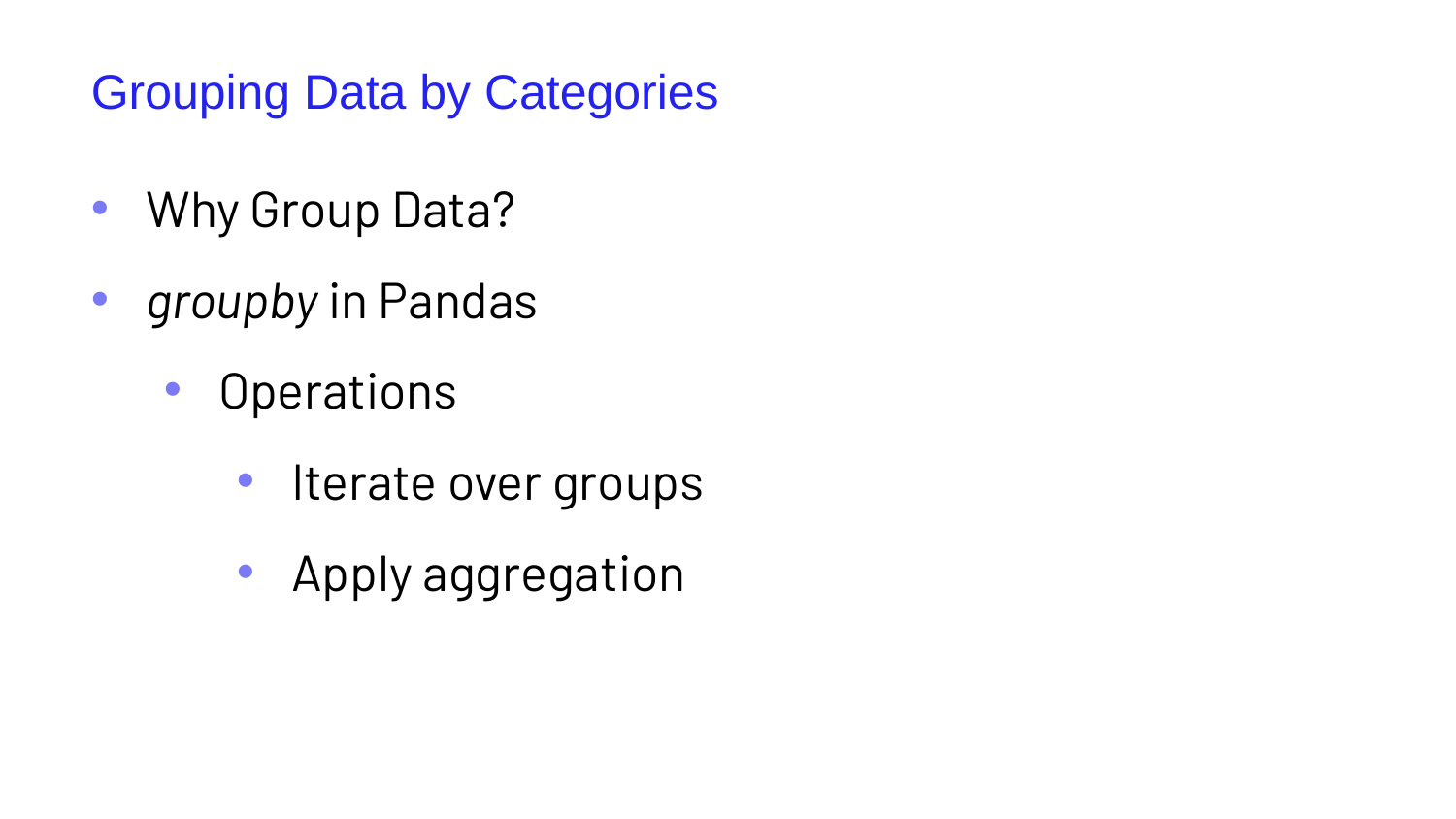

Grouping Data by Categories
Why Group Data?
groupby in Pandas
Operations
Iterate over groups
Apply aggregation